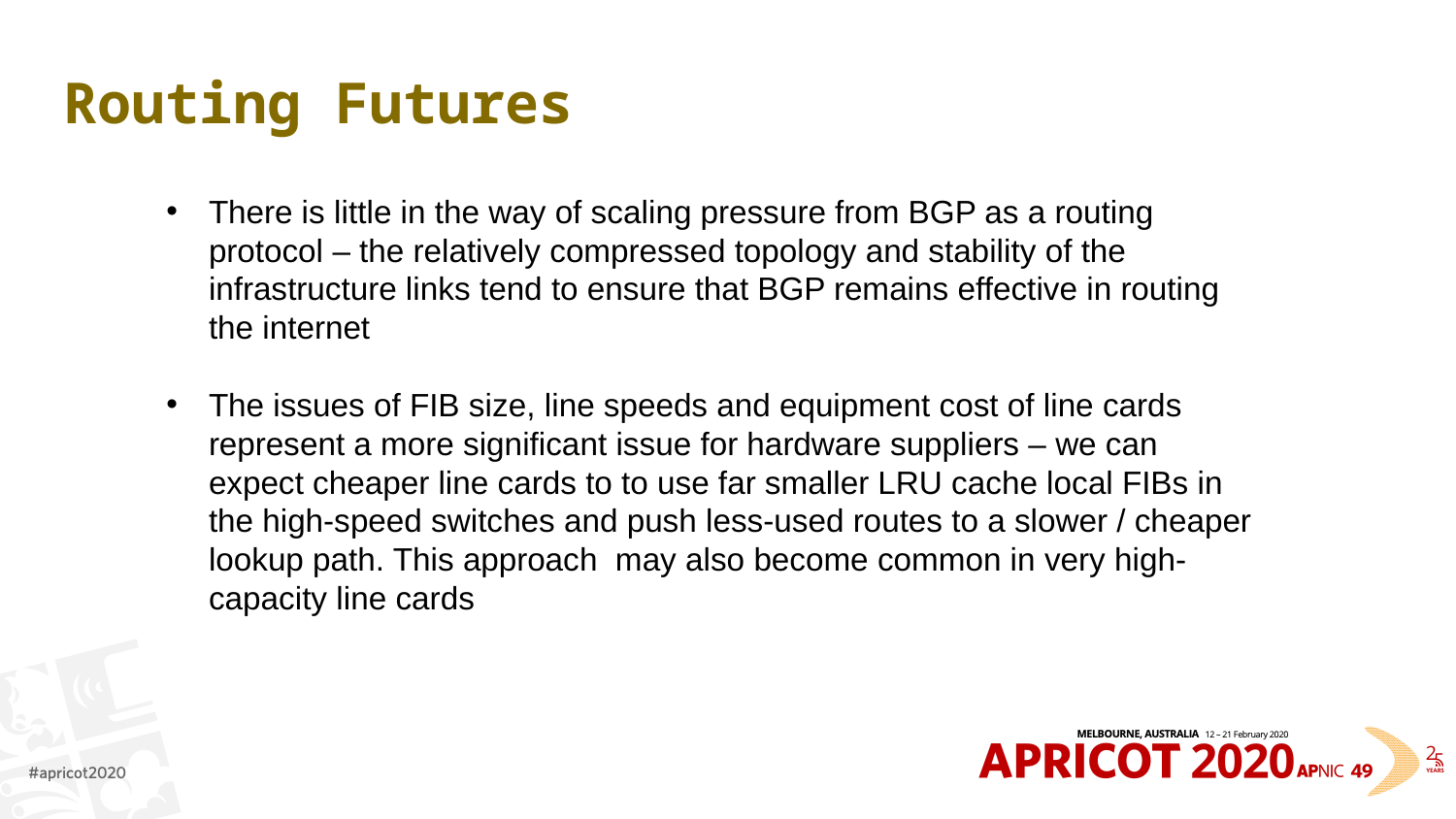

# Routing Futures
There is little in the way of scaling pressure from BGP as a routing protocol – the relatively compressed topology and stability of the infrastructure links tend to ensure that BGP remains effective in routing the internet

The issues of FIB size, line speeds and equipment cost of line cards represent a more significant issue for hardware suppliers – we can expect cheaper line cards to to use far smaller LRU cache local FIBs in the high-speed switches and push less-used routes to a slower / cheaper lookup path. This approach  may also become common in very high-capacity line cards